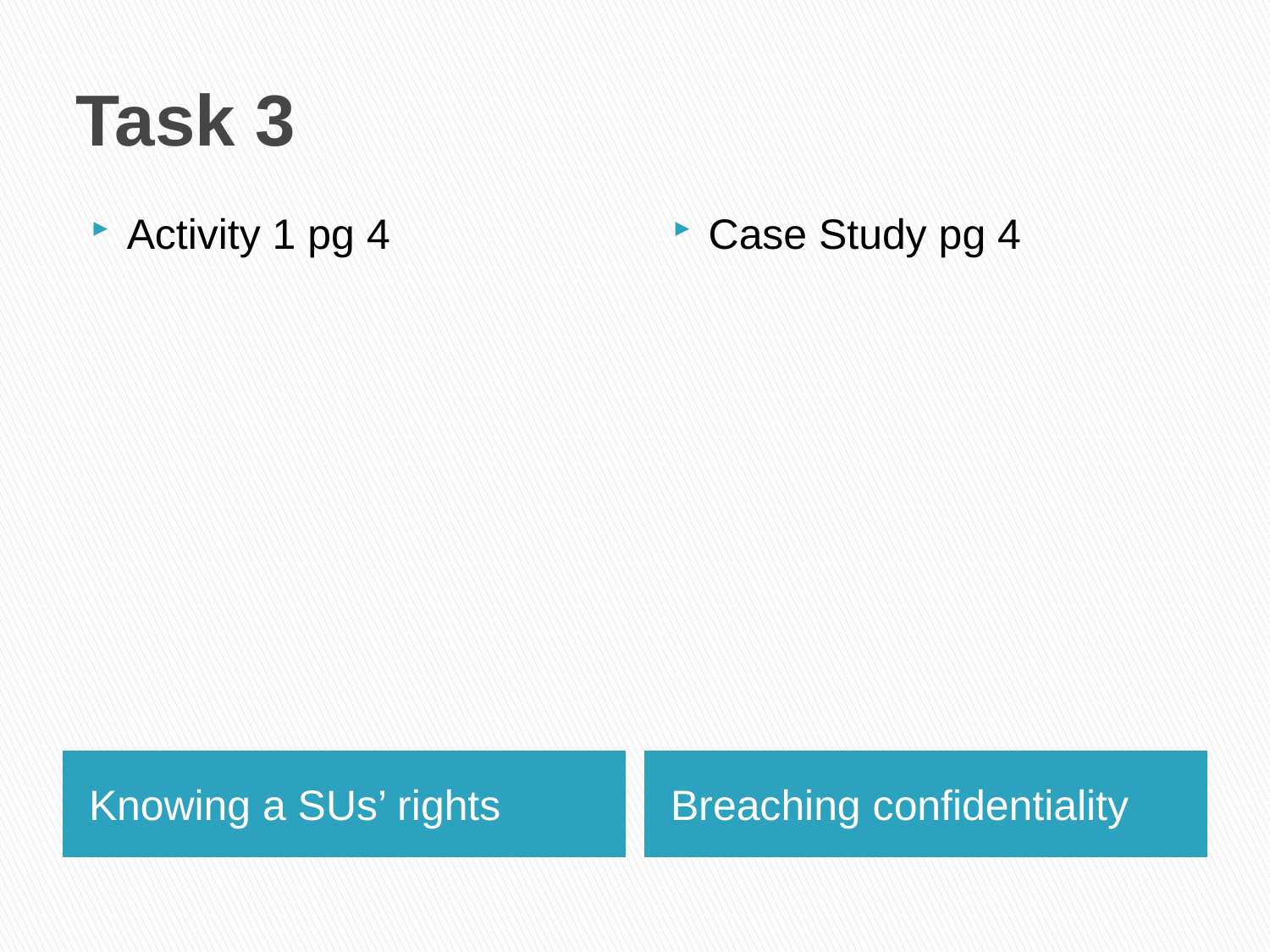

# Task 3
Activity 1 pg 4
Case Study pg 4
Knowing a SUs’ rights
Breaching confidentiality